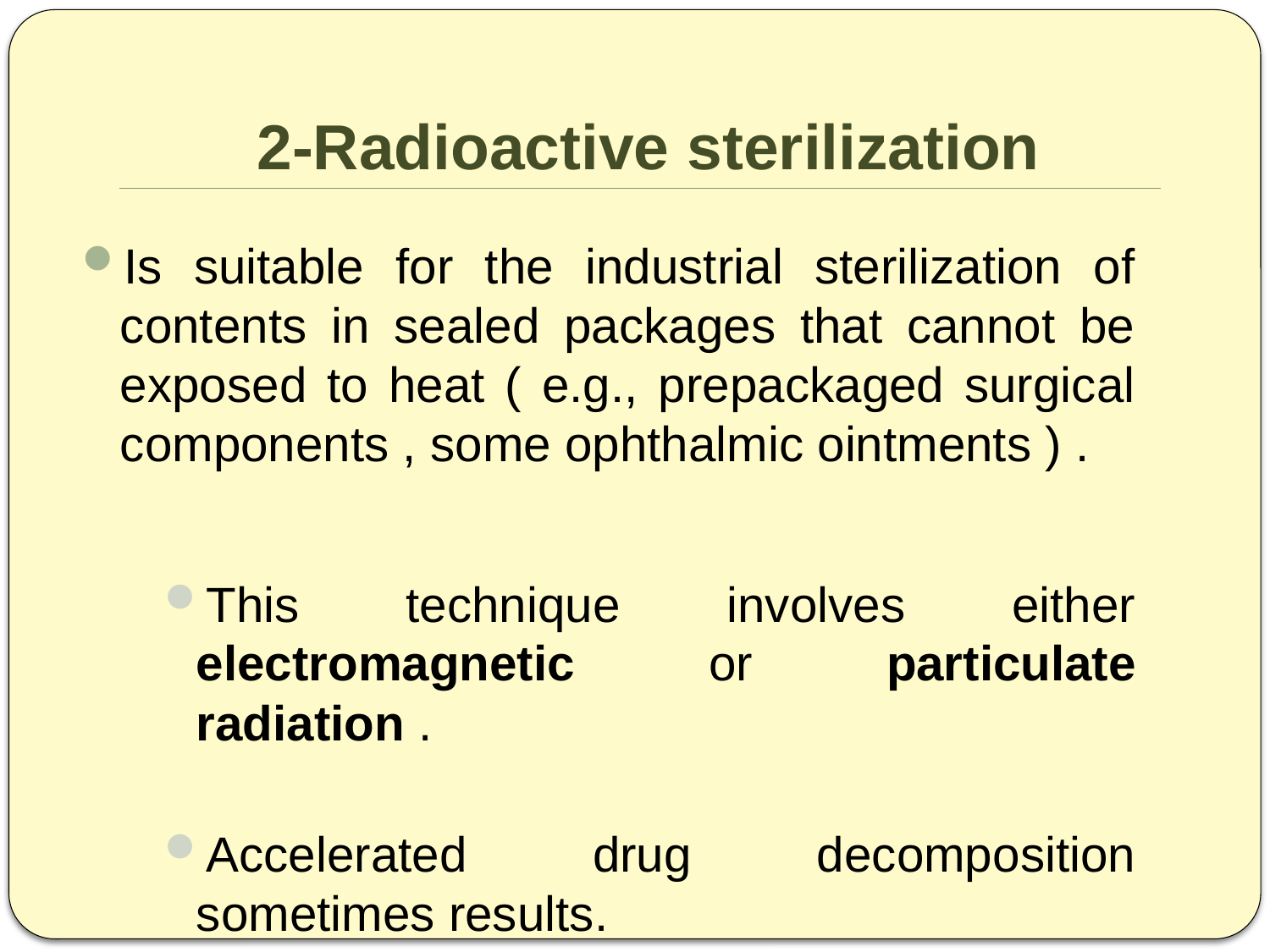

# 2-Radioactive sterilization
Is suitable for the industrial sterilization of contents in sealed packages that cannot be exposed to heat ( e.g., prepackaged surgical components , some ophthalmic ointments ) .

This technique involves either electromagnetic or particulate radiation .

Accelerated drug decomposition sometimes results.